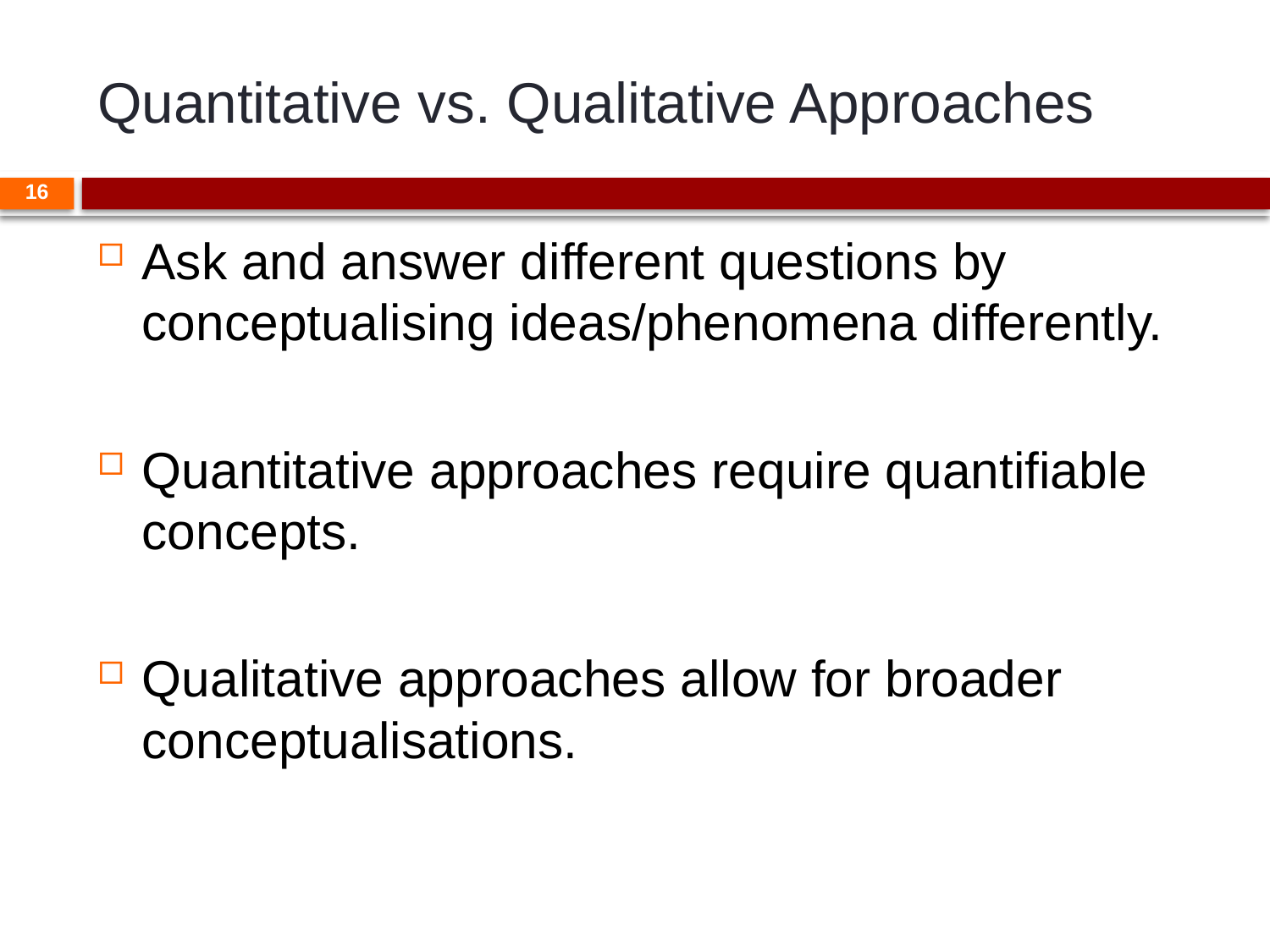

# Quantitative vs. Qualitative Approaches
16
Ask and answer different questions by conceptualising ideas/phenomena differently.

Quantitative approaches require quantifiable concepts.

Qualitative approaches allow for broader conceptualisations.